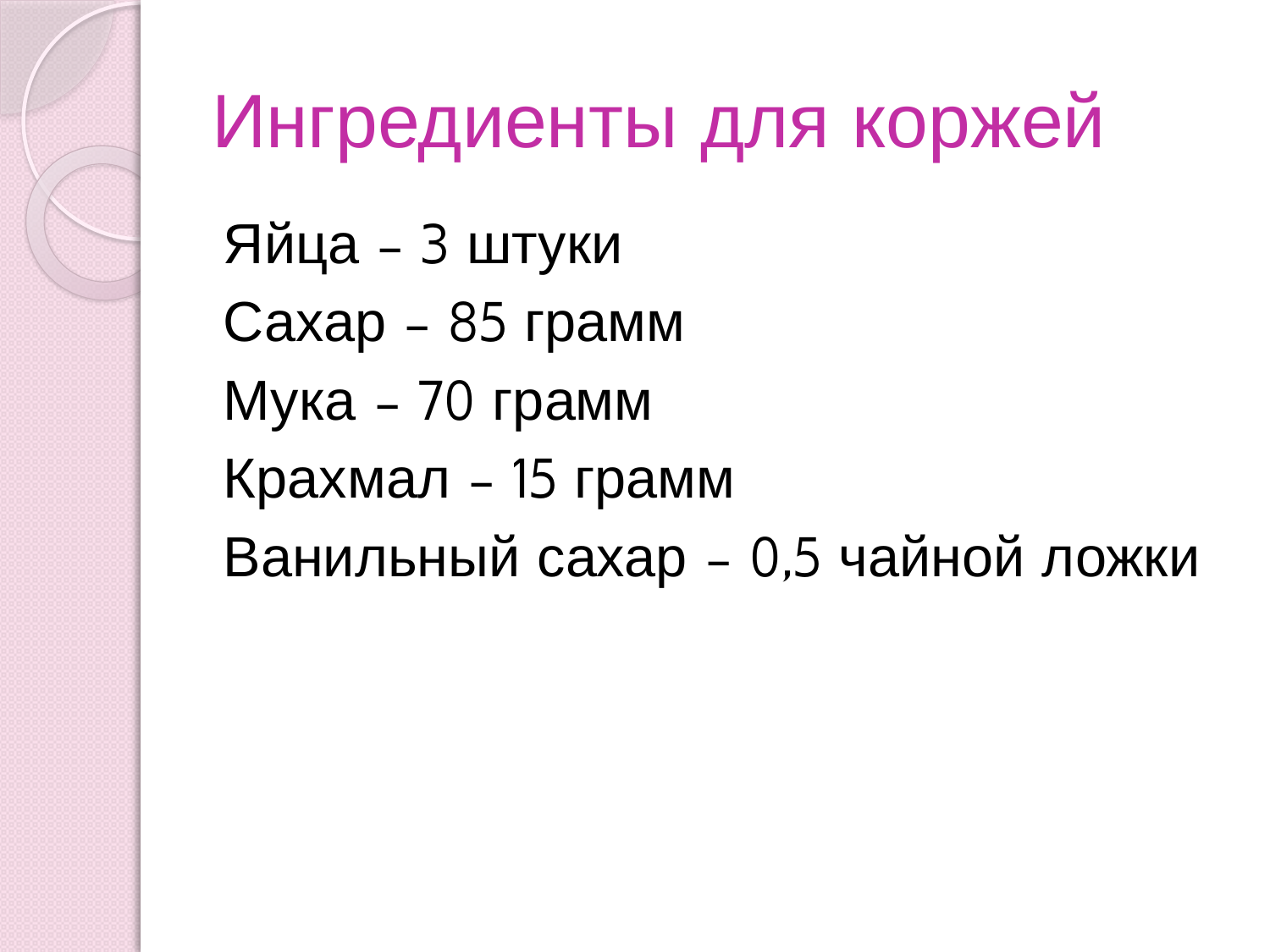

# Ингредиенты для коржей
Яйца – 3 штуки
Сахар – 85 грамм
Мука – 70 грамм
Крахмал – 15 грамм
Ванильный сахар – 0,5 чайной ложки